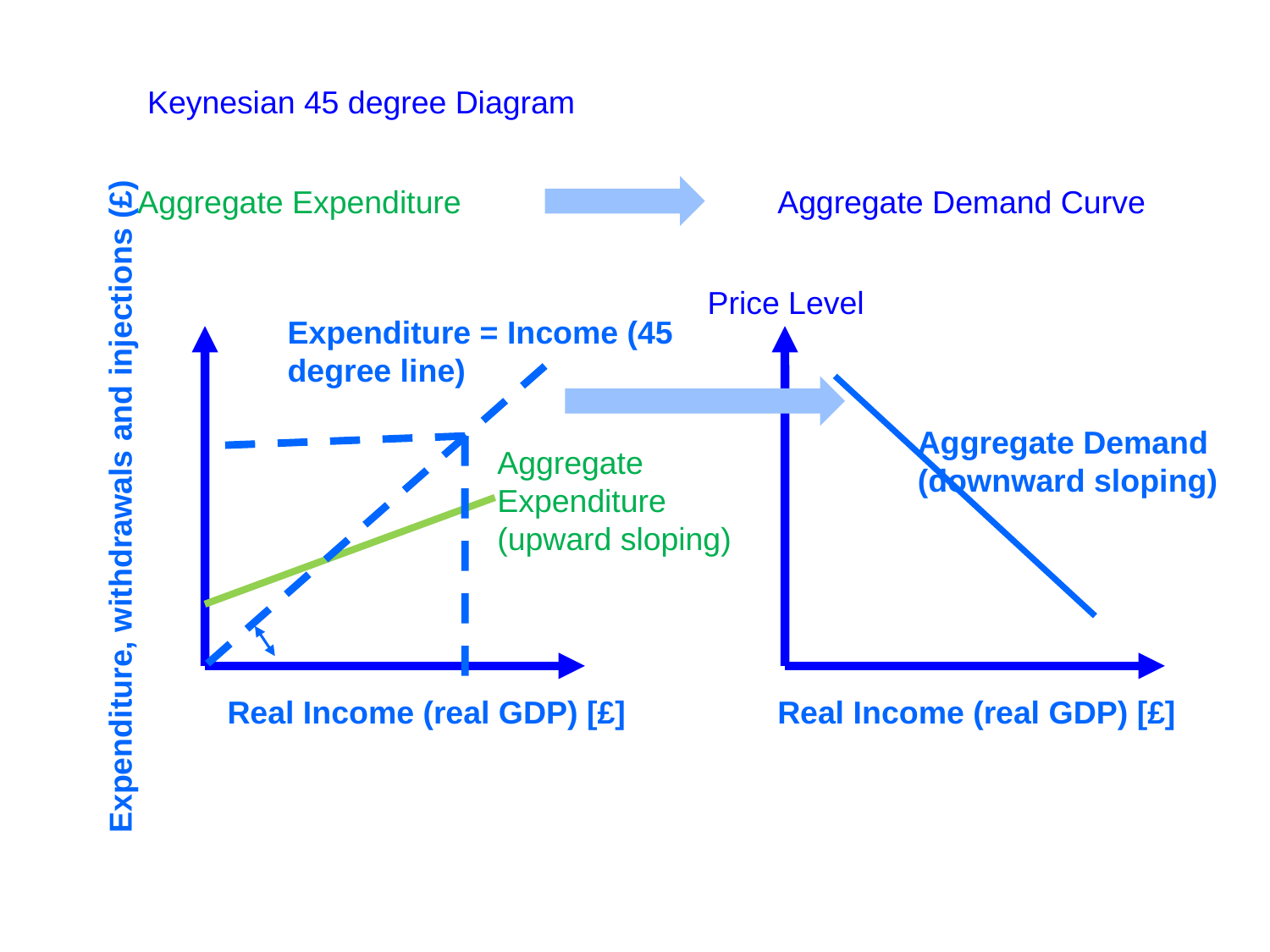

Keynesian 45 degree Diagram
Aggregate Expenditure

Aggregate Demand Curve
Price Level
Expenditure = Income (45 degree line)

Aggregate Demand (downward sloping)

Aggregate Expenditure (upward sloping)
Expenditure, withdrawals and injections (£)

Real Income (real GDP) [£]
Real Income (real GDP) [£]